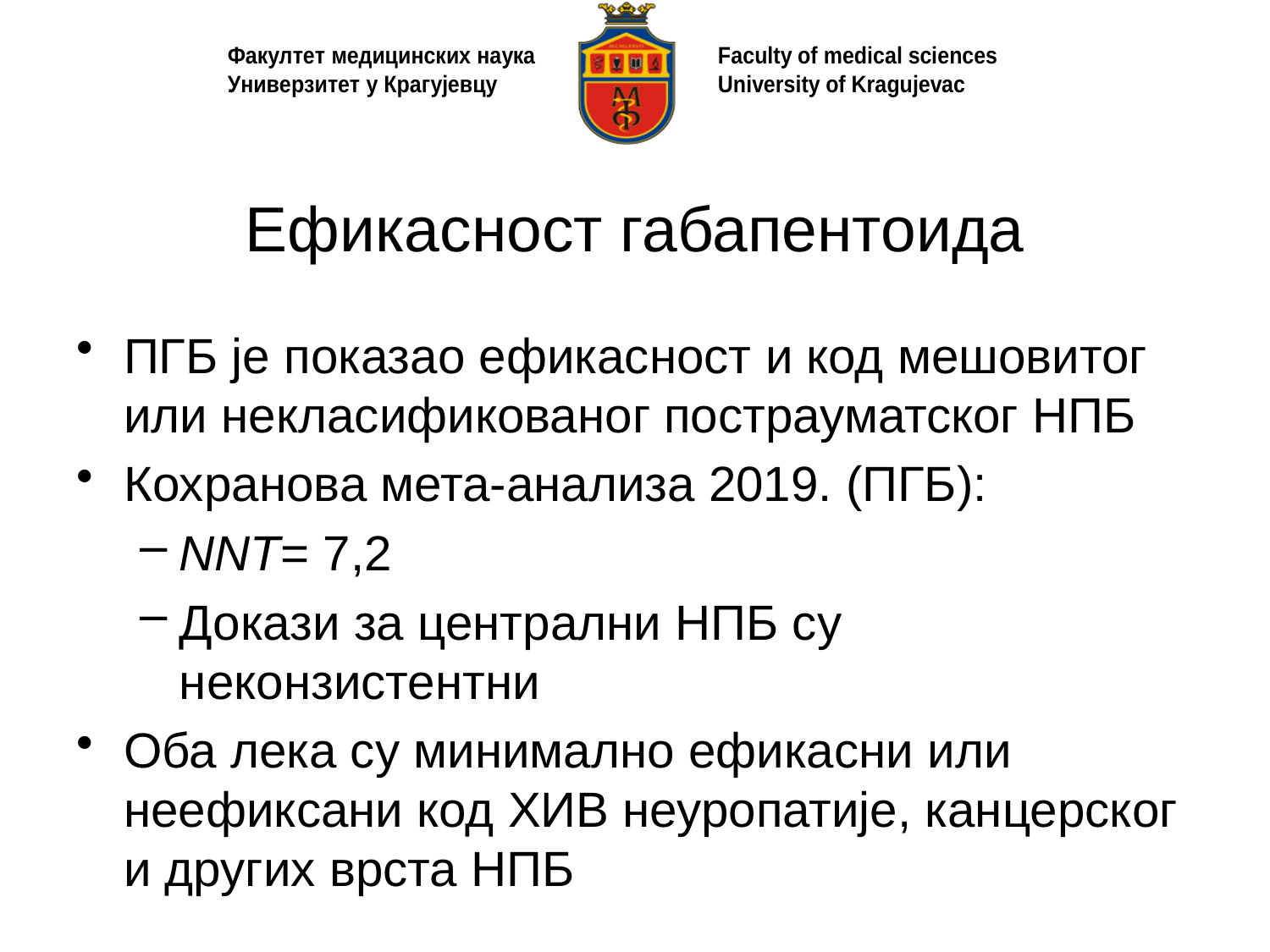

# Ефикасност габапентоида
ПГБ је показао ефикасност и код мешовитог или некласификованог пострауматског НПБ
Кохранова мета-анализа 2019. (ПГБ):
NNT= 7,2
Докази за централни НПБ су неконзистентни
Оба лека су минимално ефикасни или неефиксани код ХИВ неуропатије, канцерског и других врста НПБ